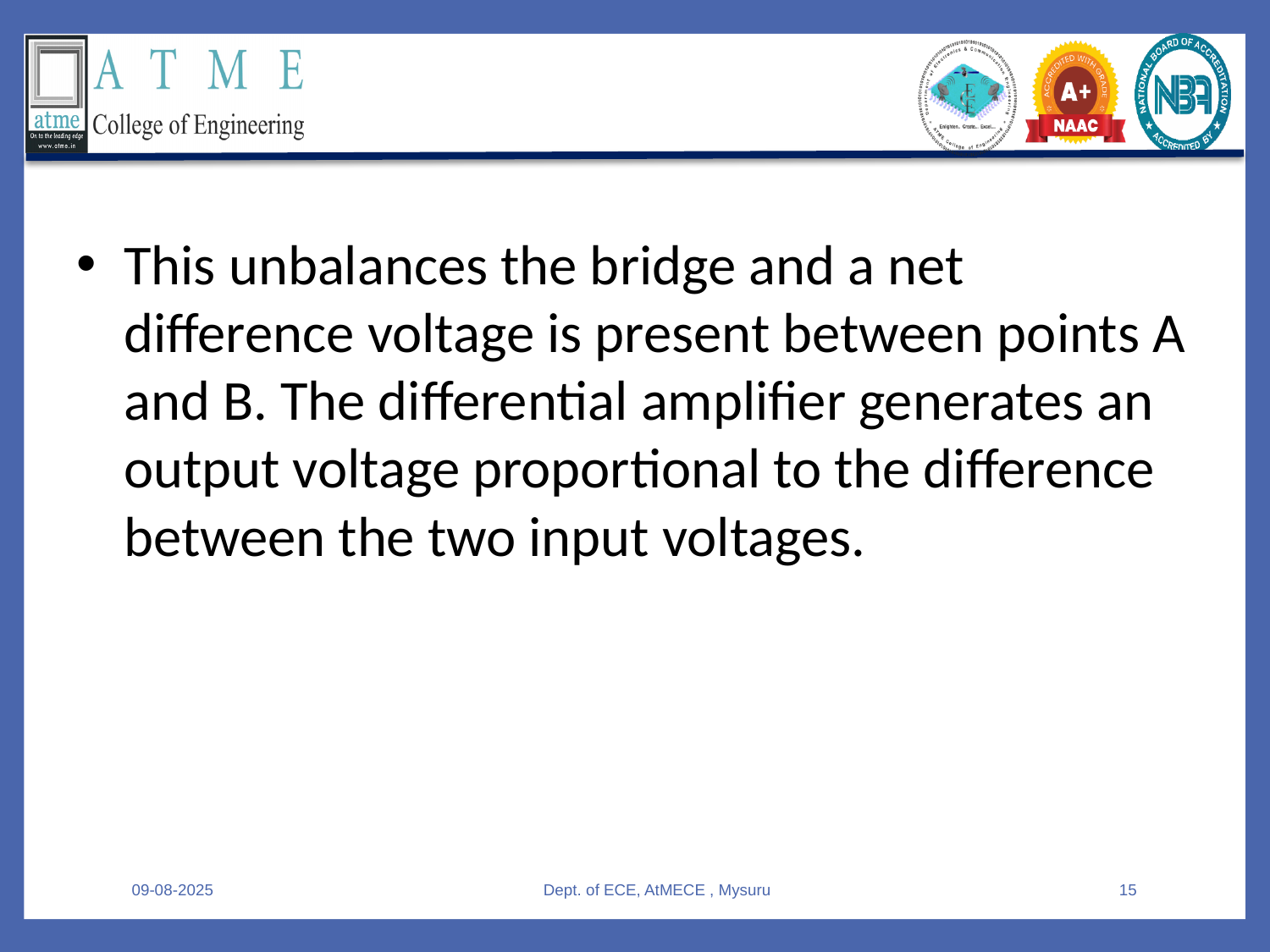

This unbalances the bridge and a net difference voltage is present between points A and B. The differential amplifier generates an output voltage proportional to the difference between the two input voltages.
09-08-2025
Dept. of ECE, AtMECE , Mysuru
15